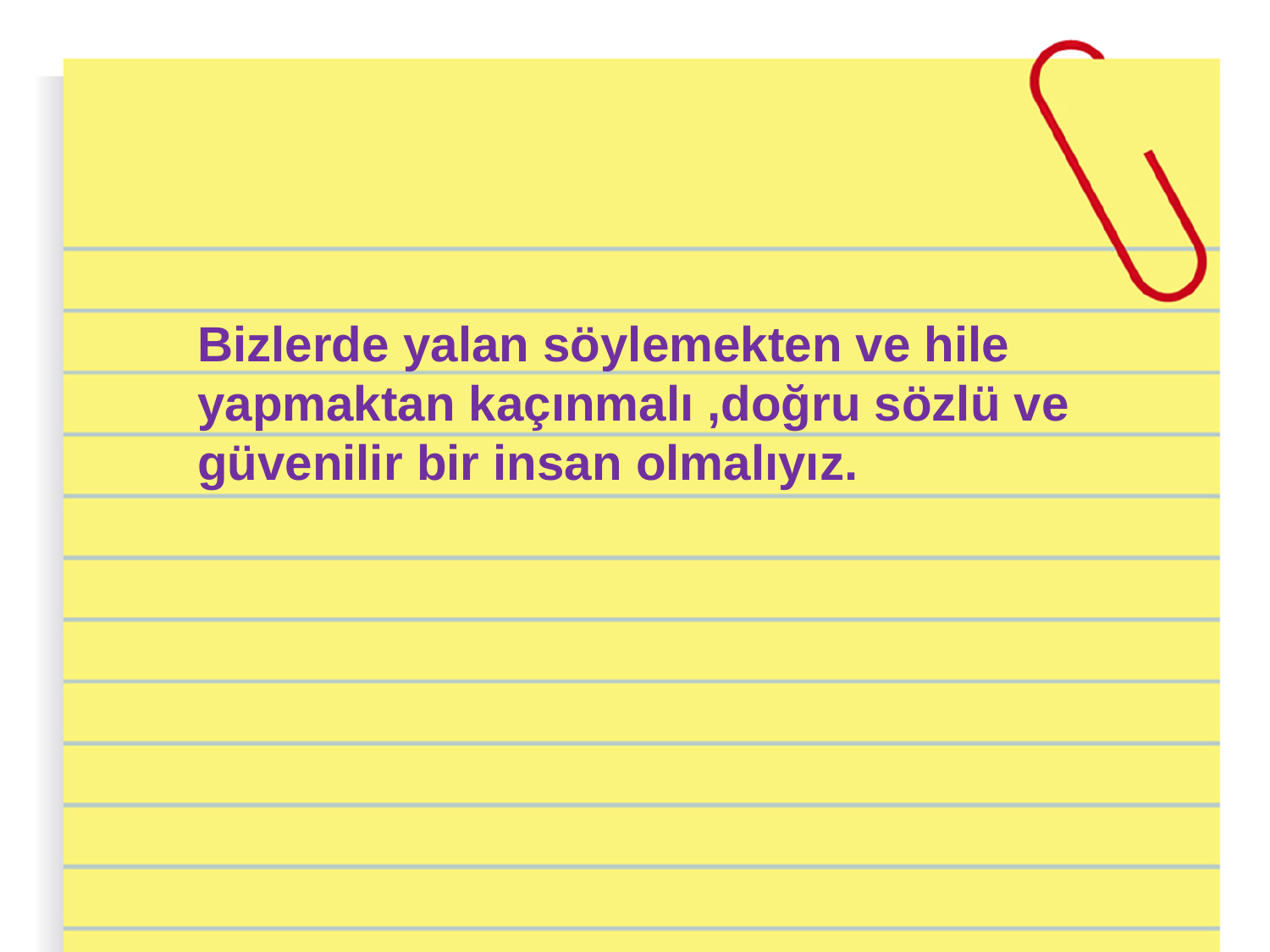

Bizlerde yalan söylemekten ve hile yapmaktan kaçınmalı ,doğru sözlü ve güvenilir bir insan olmalıyız.